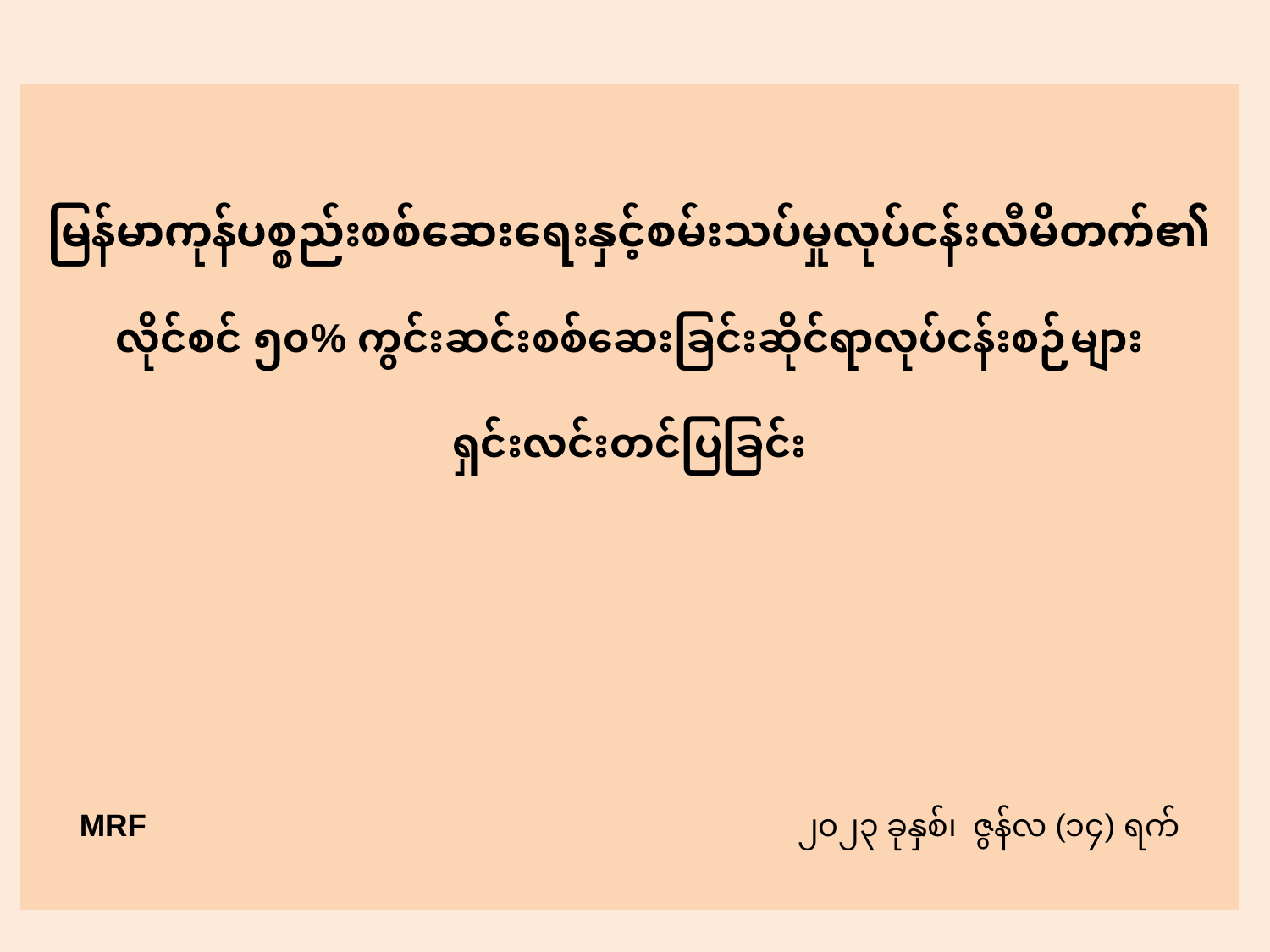

မြန်မာကုန်ပစ္စည်းစစ်ဆေးရေးနှင့်စမ်းသပ်မှုလုပ်ငန်းလီမိတက်၏
လိုင်စင် ၅၀% ကွင်းဆင်းစစ်ဆေးခြင်းဆိုင်ရာလုပ်ငန်းစဉ်များ
ရှင်းလင်းတင်ပြခြင်း

MRF                                                                           ၂၀၂၃ ခုနှစ်၊  ဇွန်လ (၁၄) ရက်